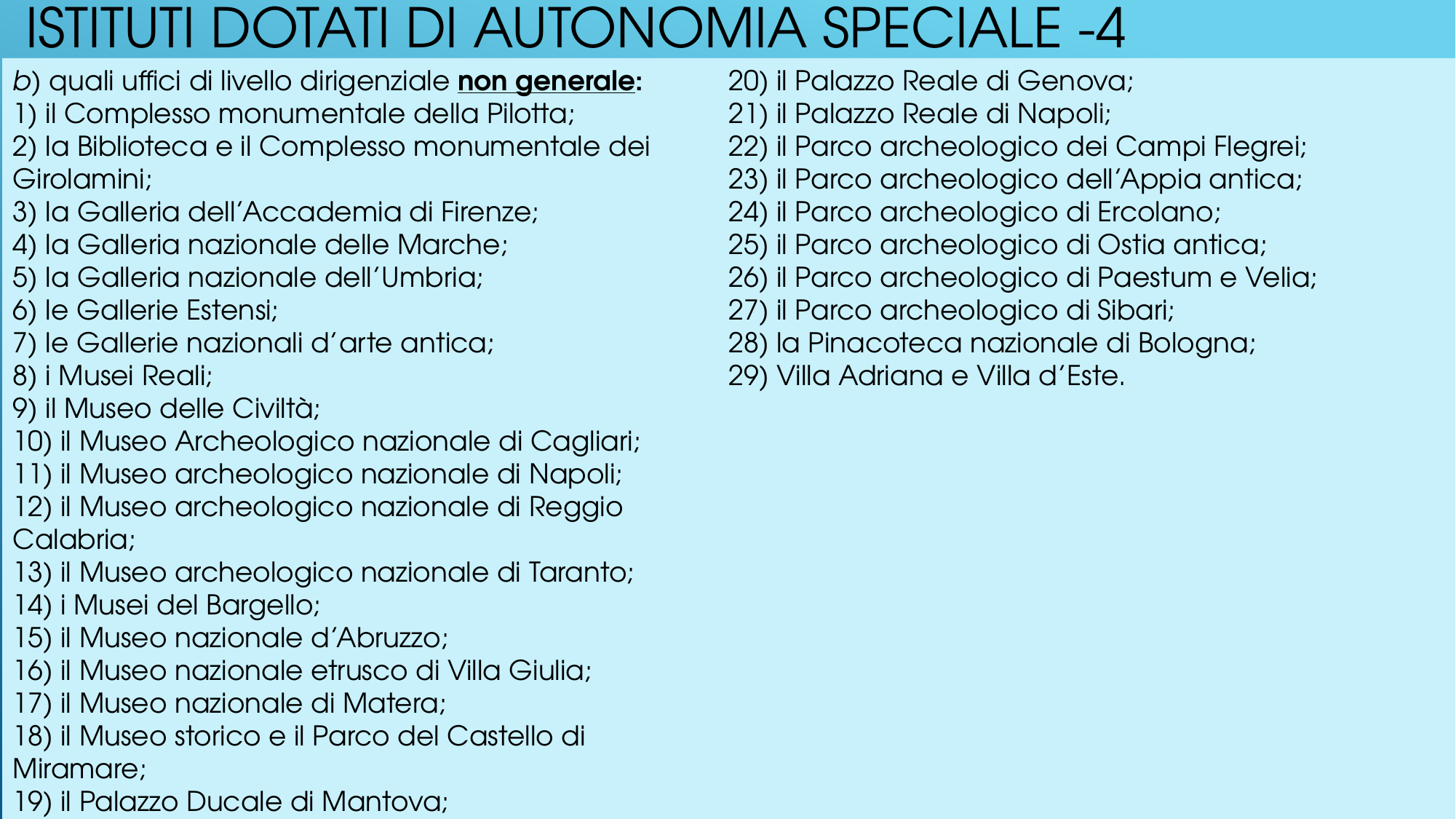

# istituti dotati di autonomia speciale -4
b) quali uffici di livello dirigenziale non generale:
1) il Complesso monumentale della Pilotta;
2) la Biblioteca e il Complesso monumentale dei
Girolamini;
3) la Galleria dell’Accademia di Firenze;
4) la Galleria nazionale delle Marche;
5) la Galleria nazionale dell’Umbria;
6) le Gallerie Estensi;
7) le Gallerie nazionali d’arte antica;
8) i Musei Reali;
9) il Museo delle Civiltà;
10) il Museo Archeologico nazionale di Cagliari;
11) il Museo archeologico nazionale di Napoli;
12) il Museo archeologico nazionale di Reggio
Calabria;
13) il Museo archeologico nazionale di Taranto;
14) i Musei del Bargello;
15) il Museo nazionale d’Abruzzo;
16) il Museo nazionale etrusco di Villa Giulia;
17) il Museo nazionale di Matera;
18) il Museo storico e il Parco del Castello di
Miramare;
19) il Palazzo Ducale di Mantova;
20) il Palazzo Reale di Genova;
21) il Palazzo Reale di Napoli;
22) il Parco archeologico dei Campi Flegrei;
23) il Parco archeologico dell’Appia antica;
24) il Parco archeologico di Ercolano;
25) il Parco archeologico di Ostia antica;
26) il Parco archeologico di Paestum e Velia;
27) il Parco archeologico di Sibari;
28) la Pinacoteca nazionale di Bologna;
29) Villa Adriana e Villa d’Este.